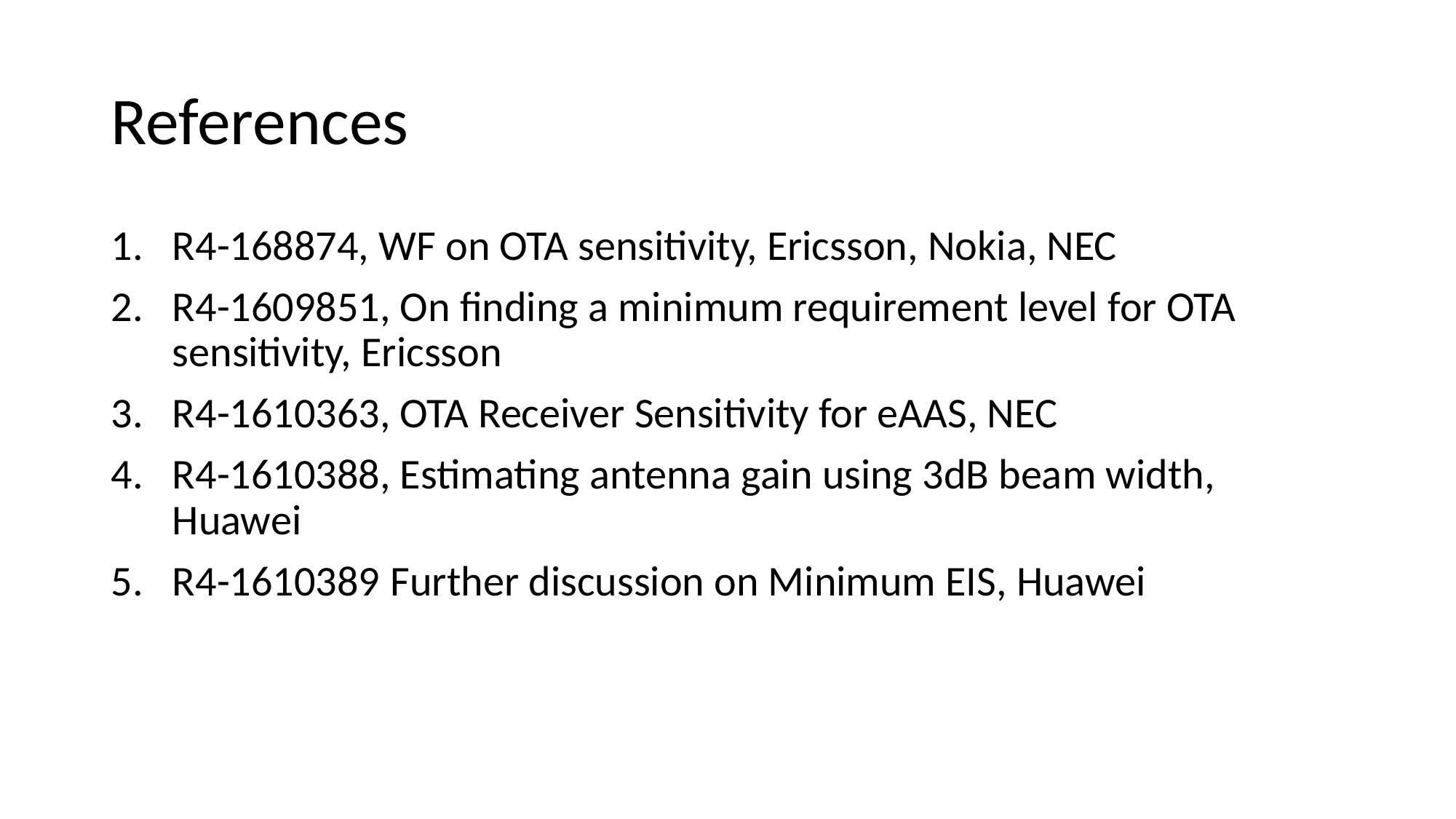

# References
R4-168874, WF on OTA sensitivity, Ericsson, Nokia, NEC
R4-1609851, On finding a minimum requirement level for OTA sensitivity, Ericsson
R4-1610363, OTA Receiver Sensitivity for eAAS, NEC
R4-1610388, Estimating antenna gain using 3dB beam width, Huawei
R4-1610389	Further discussion on Minimum EIS, Huawei